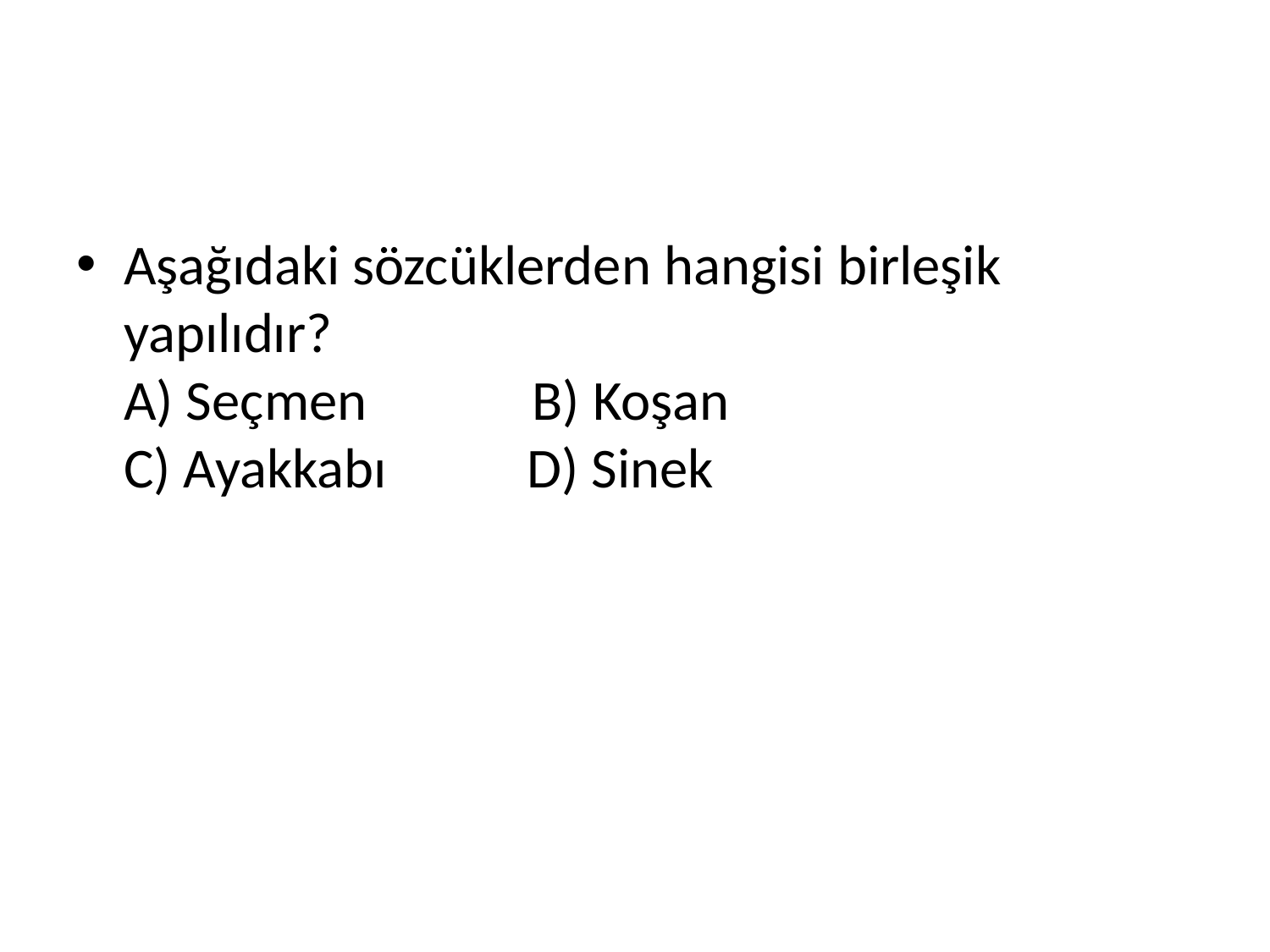

#
Aşağıdaki sözcüklerden hangisi birleşik yapılıdır?
A) Seçmen             B) Koşan 
C) Ayakkabı           D) Sinek